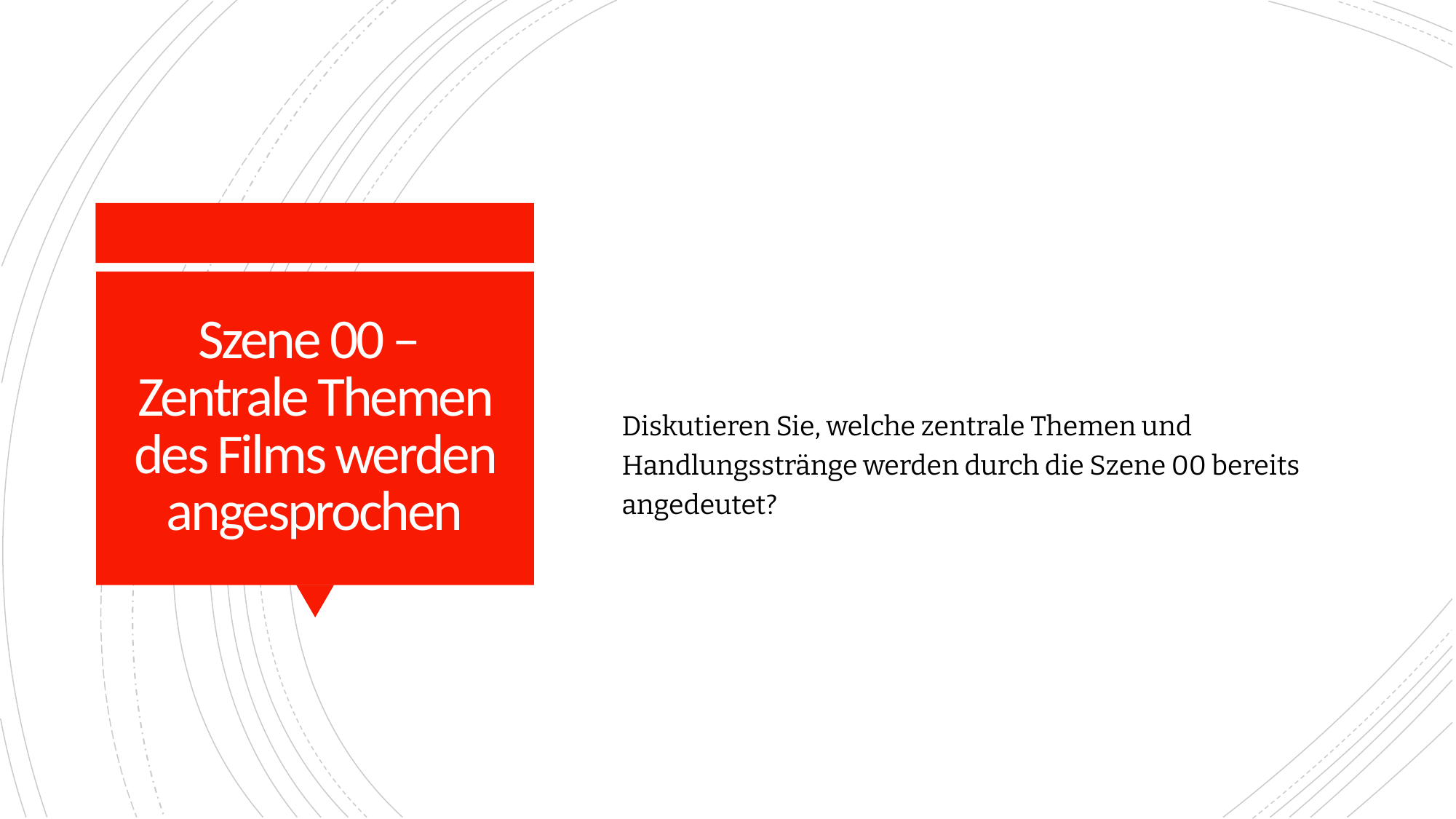

Diskutieren Sie, welche zentrale Themen und Handlungsstränge werden durch die Szene 00 bereits angedeutet?
# Szene 00 – Zentrale Themen des Films werden angesprochen